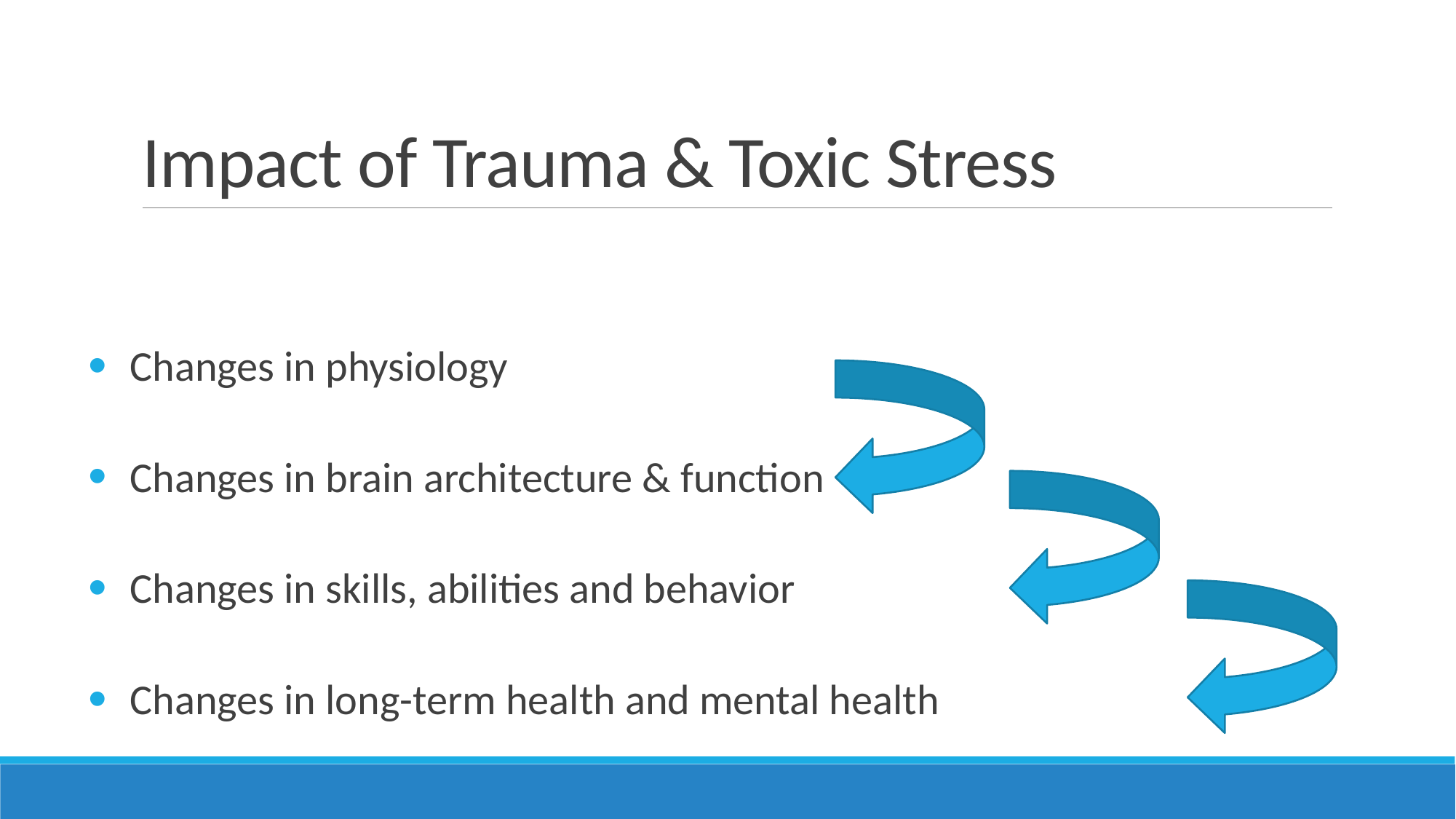

# Impact of Trauma & Toxic Stress
Changes in physiology

Changes in brain architecture & function

Changes in skills, abilities and behavior

Changes in long-term health and mental health